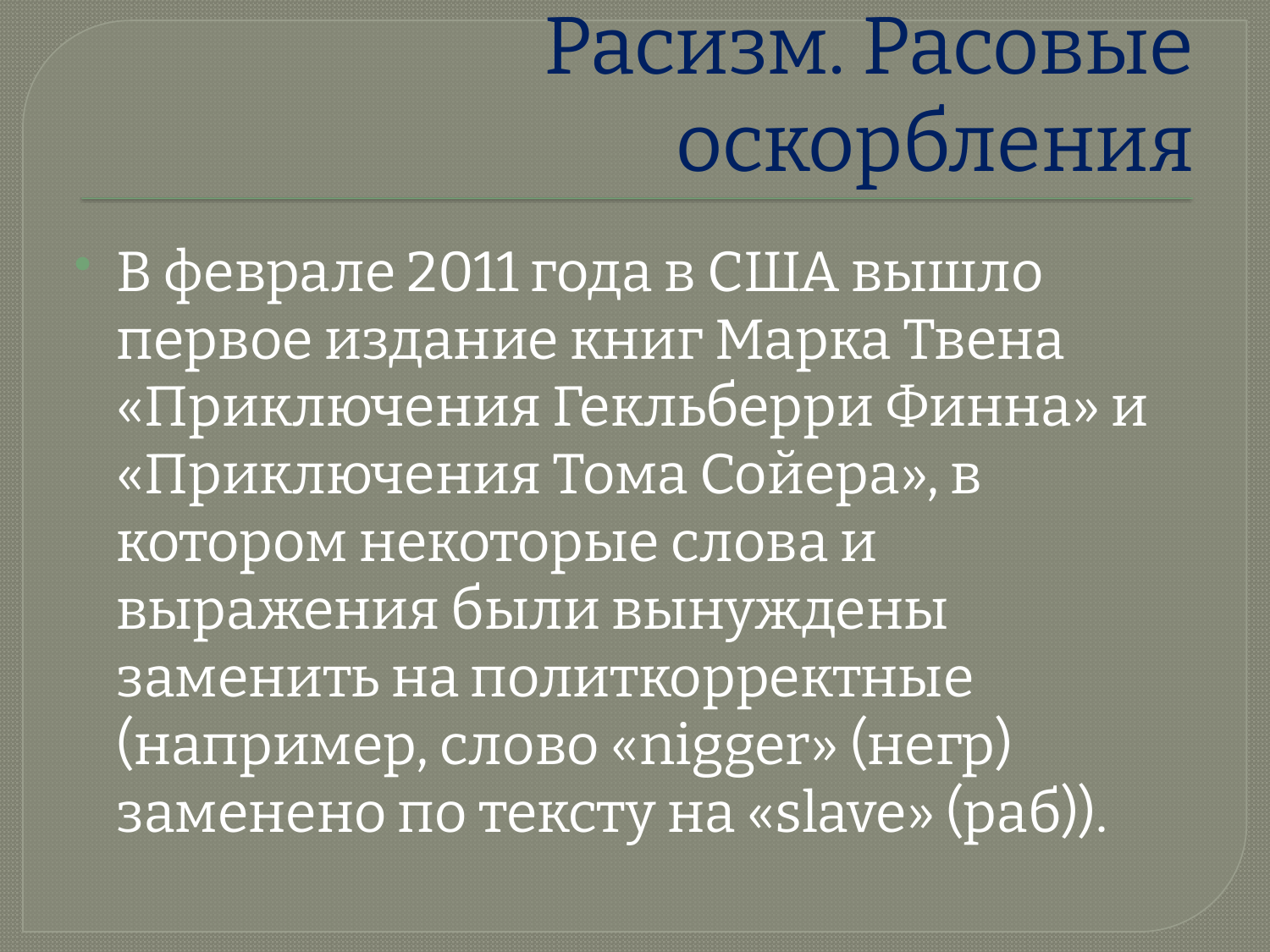

# Расизм. Расовые оскорбления
В феврале 2011 года в США вышло первое издание книг Марка Твена «Приключения Гекльберри Финна» и «Приключения Тома Сойера», в котором некоторые слова и выражения были вынуждены заменить на политкорректные (например, слово «nigger» (негр) заменено по тексту на «slave» (раб)).